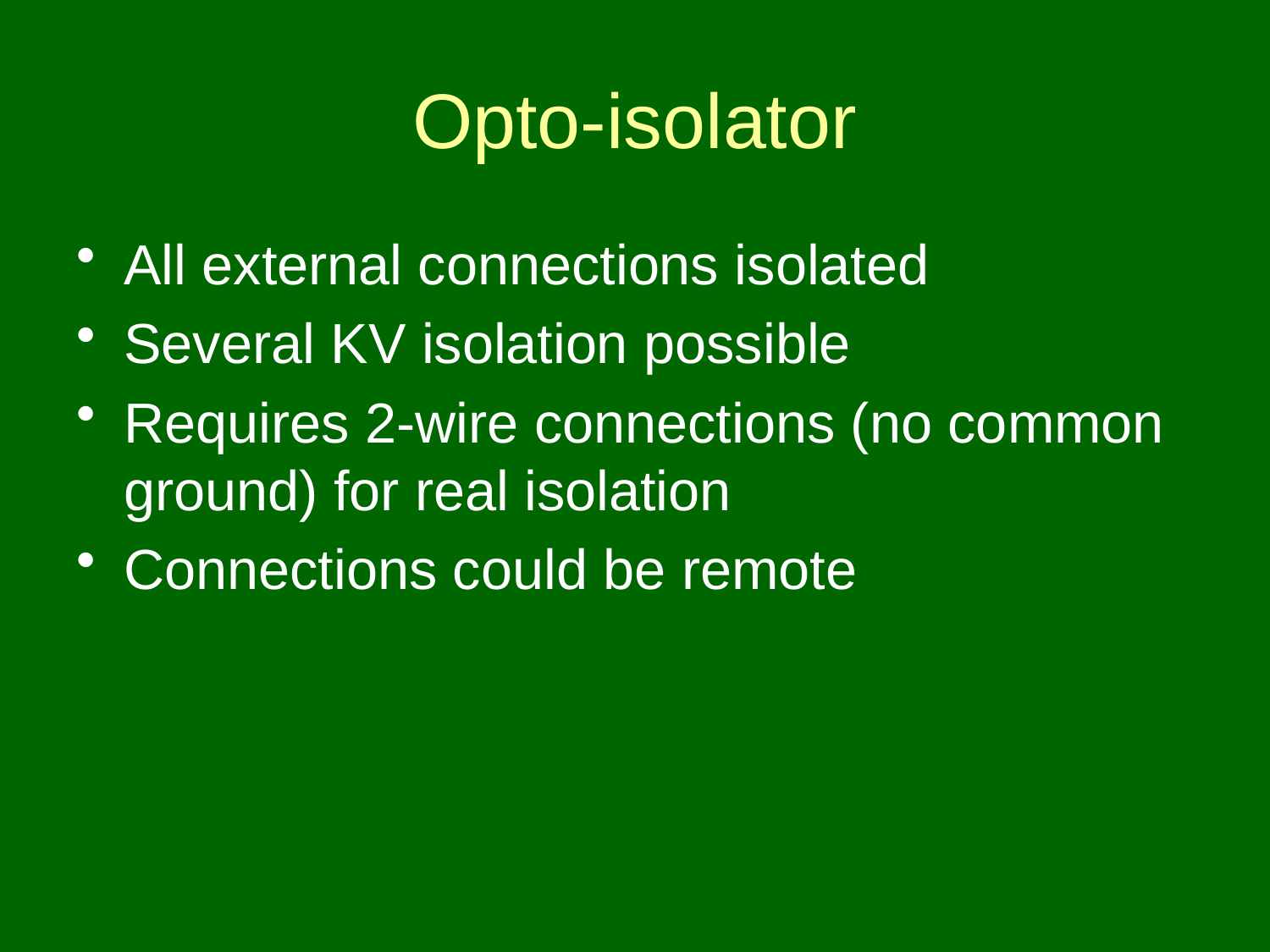

# Opto-isolator
All external connections isolated
Several KV isolation possible
Requires 2-wire connections (no common ground) for real isolation
Connections could be remote